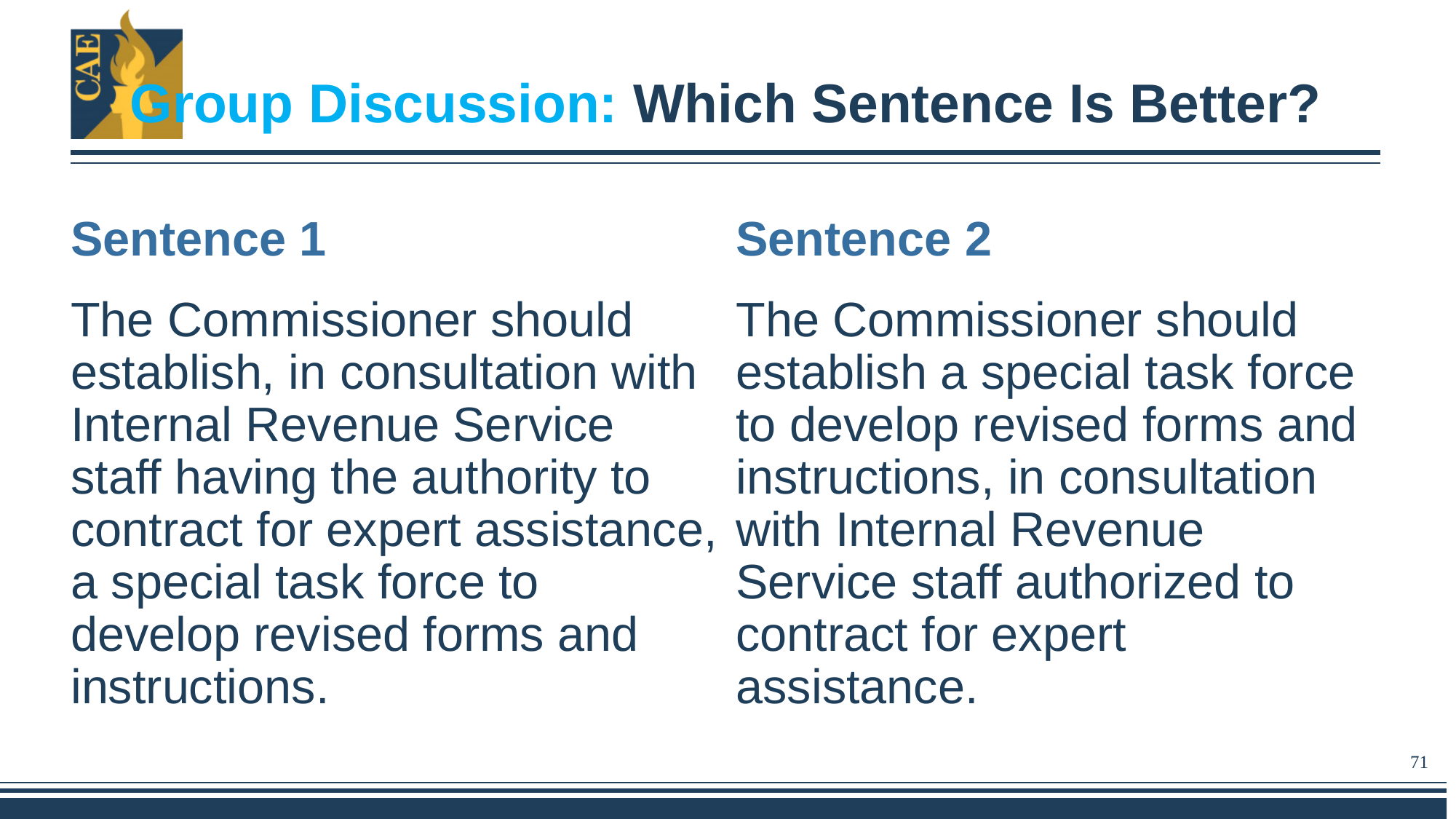

# Group Discussion: Which Sentence Is Better?
Sentence 1
Sentence 2
The Commissioner should establish, in consultation with Internal Revenue Service staff having the authority to contract for expert assistance, a special task force to develop revised forms and instructions.
The Commissioner should establish a special task force to develop revised forms and instructions, in consultation with Internal Revenue Service staff authorized to contract for expert assistance.
71